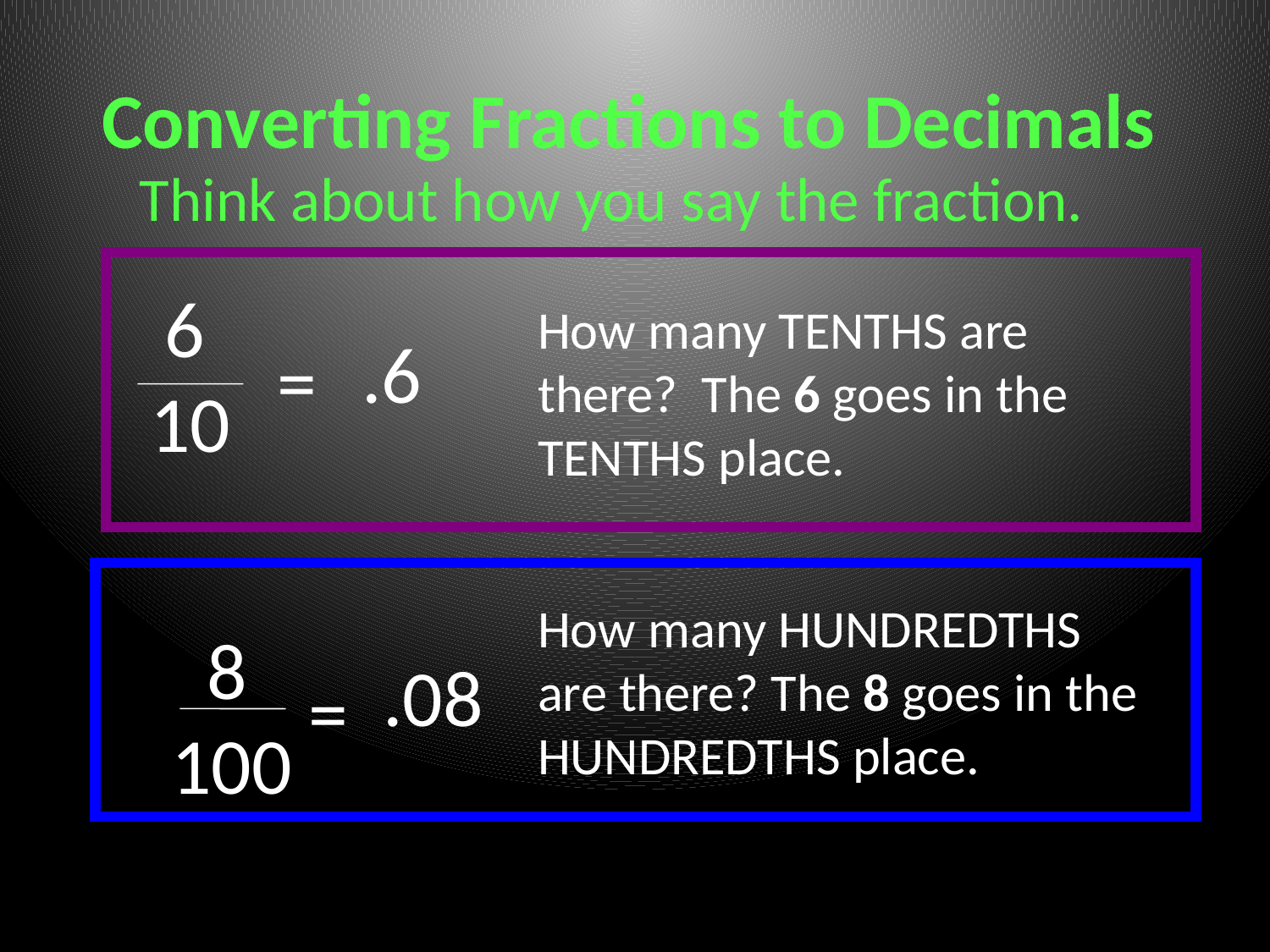

# Converting Fractions to Decimals
Think about how you say the fraction.

.6

  6  10

How many TENTHS are there?  The 6 goes in the TENTHS place.
=

.08
How many HUNDREDTHS are there? The 8 goes in the HUNDREDTHS place.
  8  100

=